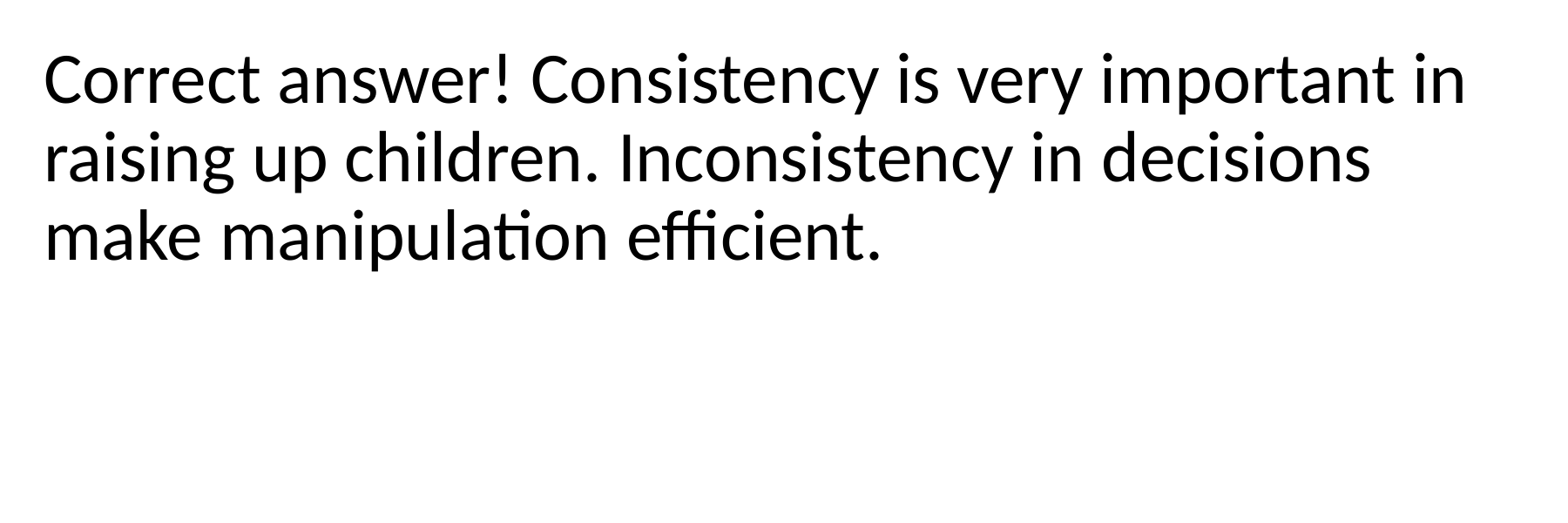

Correct answer! Consistency is very important in raising up children. Inconsistency in decisions make manipulation efficient.